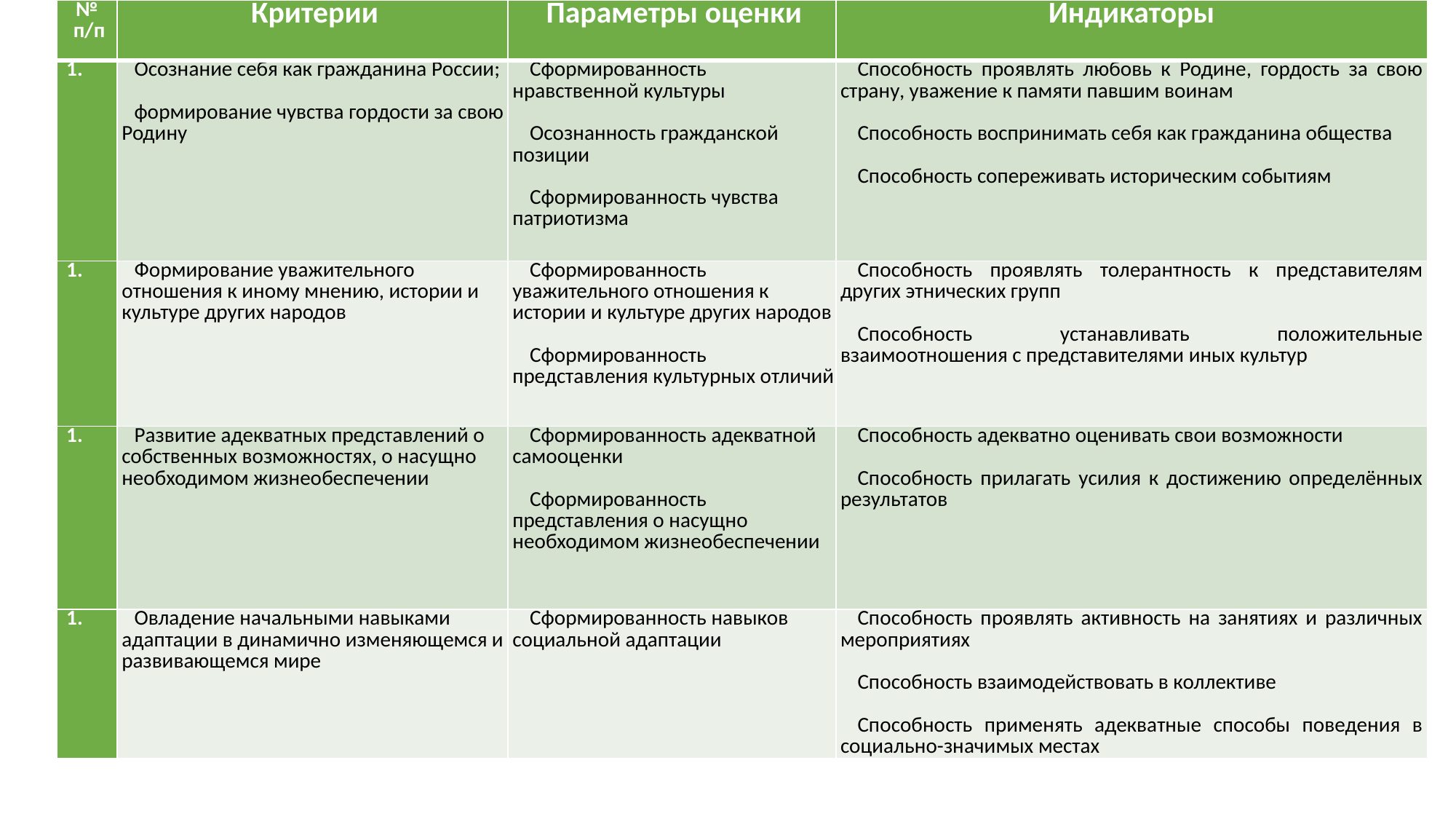

| №  п/п | Критерии | Параметры оценки | Индикаторы |
| --- | --- | --- | --- |
|  | Осознание себя как гражданина России; формирование чувства гордости за свою Родину | Сформированность нравственной культуры   Осознанность гражданской позиции   Сформированность чувства патриотизма | Способность проявлять любовь к Родине, гордость за свою страну, уважение к памяти павшим воинам   Способность воспринимать себя как гражданина общества   Способность сопереживать историческим событиям |
|  | Формирование уважительного отношения к иному мнению, истории и культуре других народов | Сформированность уважительного отношения к истории и культуре других народов   Сформированность представления культурных отличий | Способность проявлять толерантность к представителям других этнических групп   Способность устанавливать положительные взаимоотношения с представителями иных культур |
|  | Развитие адекватных представлений о собственных возможностях, о насущно необходимом жизнеобеспечении | Сформированность адекватной самооценки   Сформированность представления о насущно необходимом жизнеобеспечении | Способность адекватно оценивать свои возможности   Способность прилагать усилия к достижению определённых результатов |
|  | Овладение начальными навыками адаптации в динамично изменяющемся и развивающемся мире | Сформированность навыков социальной адаптации | Способность проявлять активность на занятиях и различных мероприятиях   Способность взаимодействовать в коллективе   Способность применять адекватные способы поведения в социально-значимых местах |